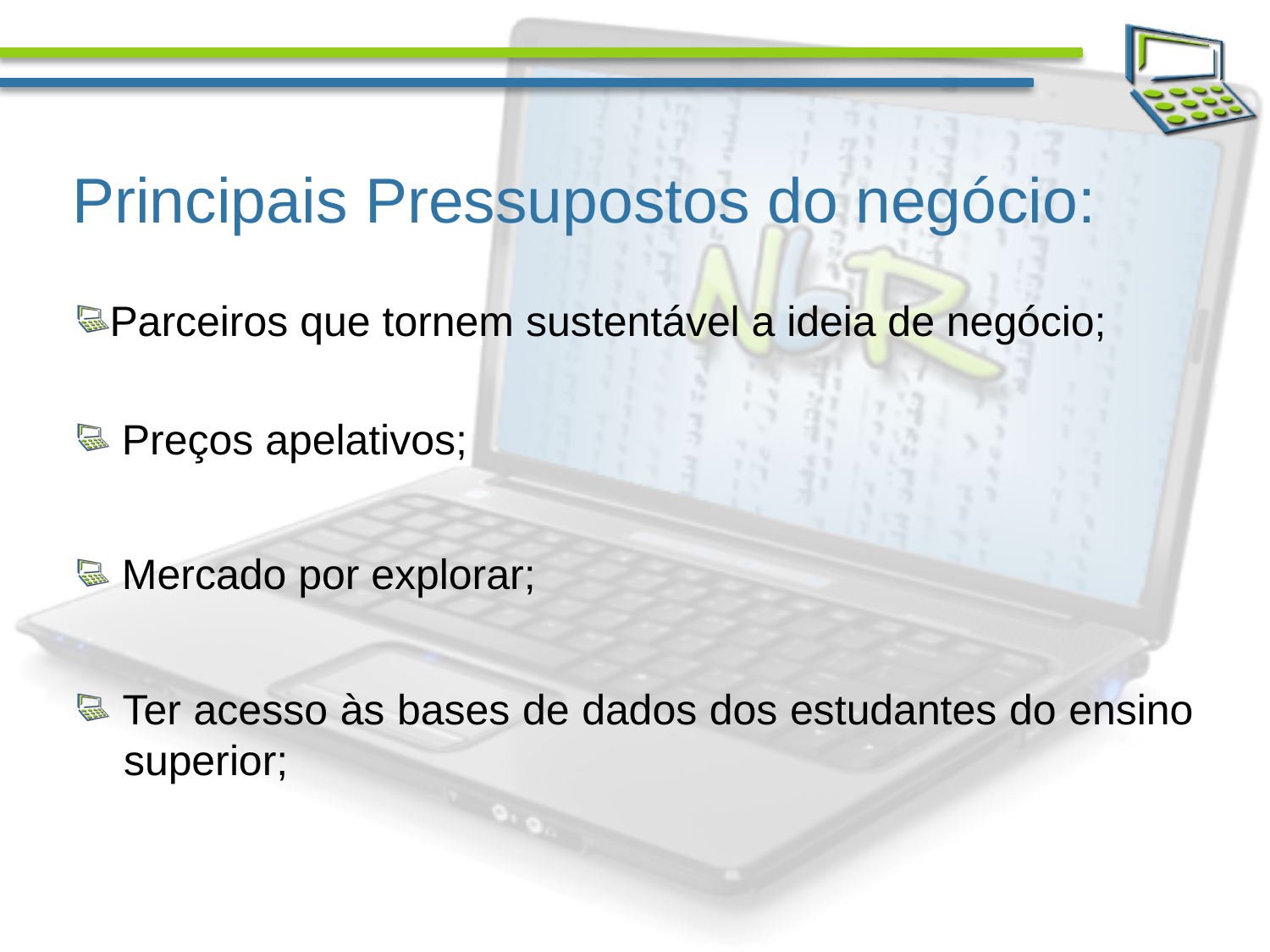

# Principais Pressupostos do negócio:
Parceiros que tornem sustentável a ideia de negócio;

 Preços apelativos;

 Mercado por explorar;

 Ter acesso às bases de dados dos estudantes do ensino     superior;